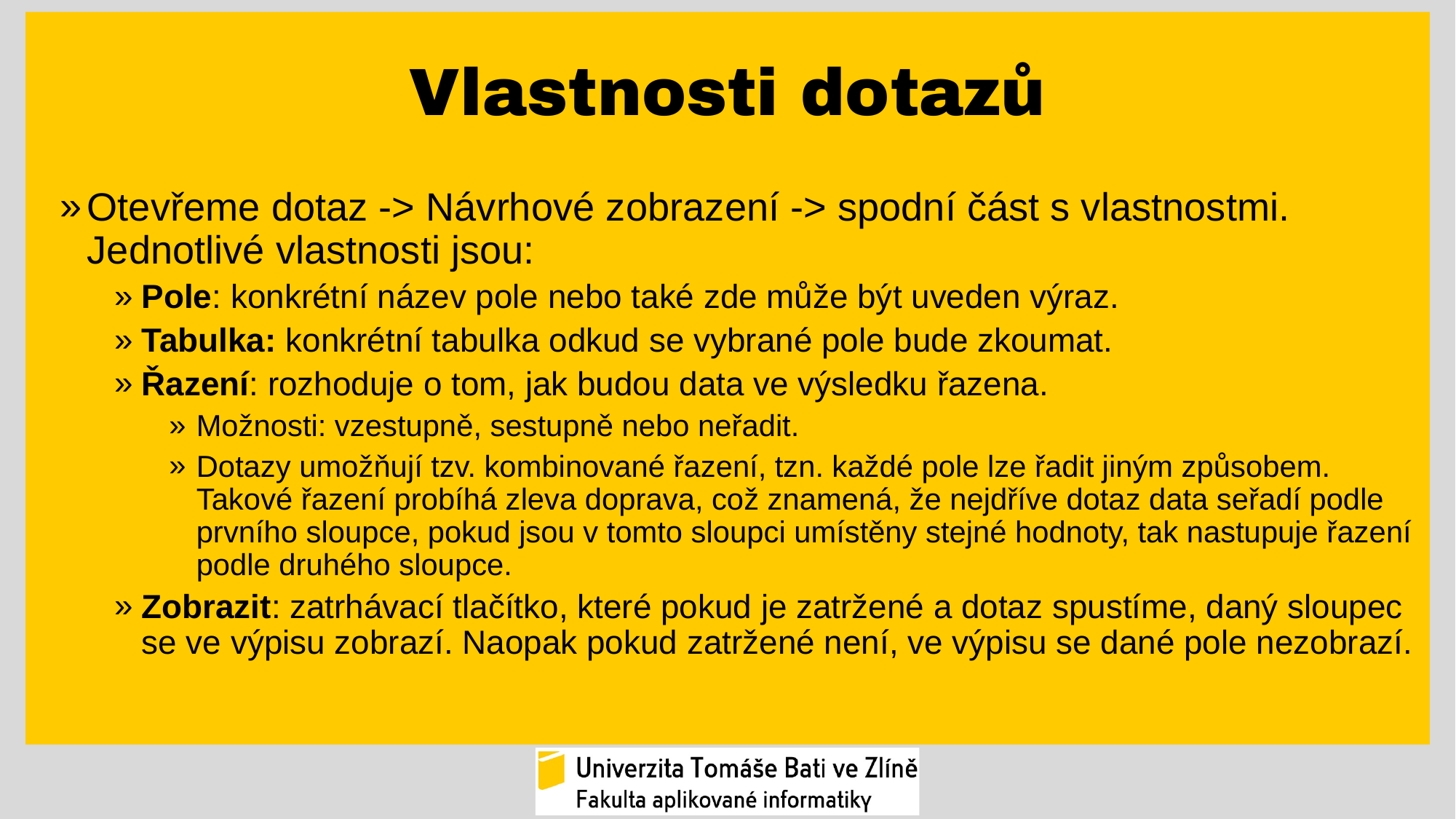

# Vlastnosti dotazů
Otevřeme dotaz -> Návrhové zobrazení -> spodní část s vlastnostmi. Jednotlivé vlastnosti jsou:
Pole: konkrétní název pole nebo také zde může být uveden výraz.
Tabulka: konkrétní tabulka odkud se vybrané pole bude zkoumat.
Řazení: rozhoduje o tom, jak budou data ve výsledku řazena.
Možnosti: vzestupně, sestupně nebo neřadit.
Dotazy umožňují tzv. kombinované řazení, tzn. každé pole lze řadit jiným způsobem. Takové řazení probíhá zleva doprava, což znamená, že nejdříve dotaz data seřadí podle prvního sloupce, pokud jsou v tomto sloupci umístěny stejné hodnoty, tak nastupuje řazení podle druhého sloupce.
Zobrazit: zatrhávací tlačítko, které pokud je zatržené a dotaz spustíme, daný sloupec se ve výpisu zobrazí. Naopak pokud zatržené není, ve výpisu se dané pole nezobrazí.